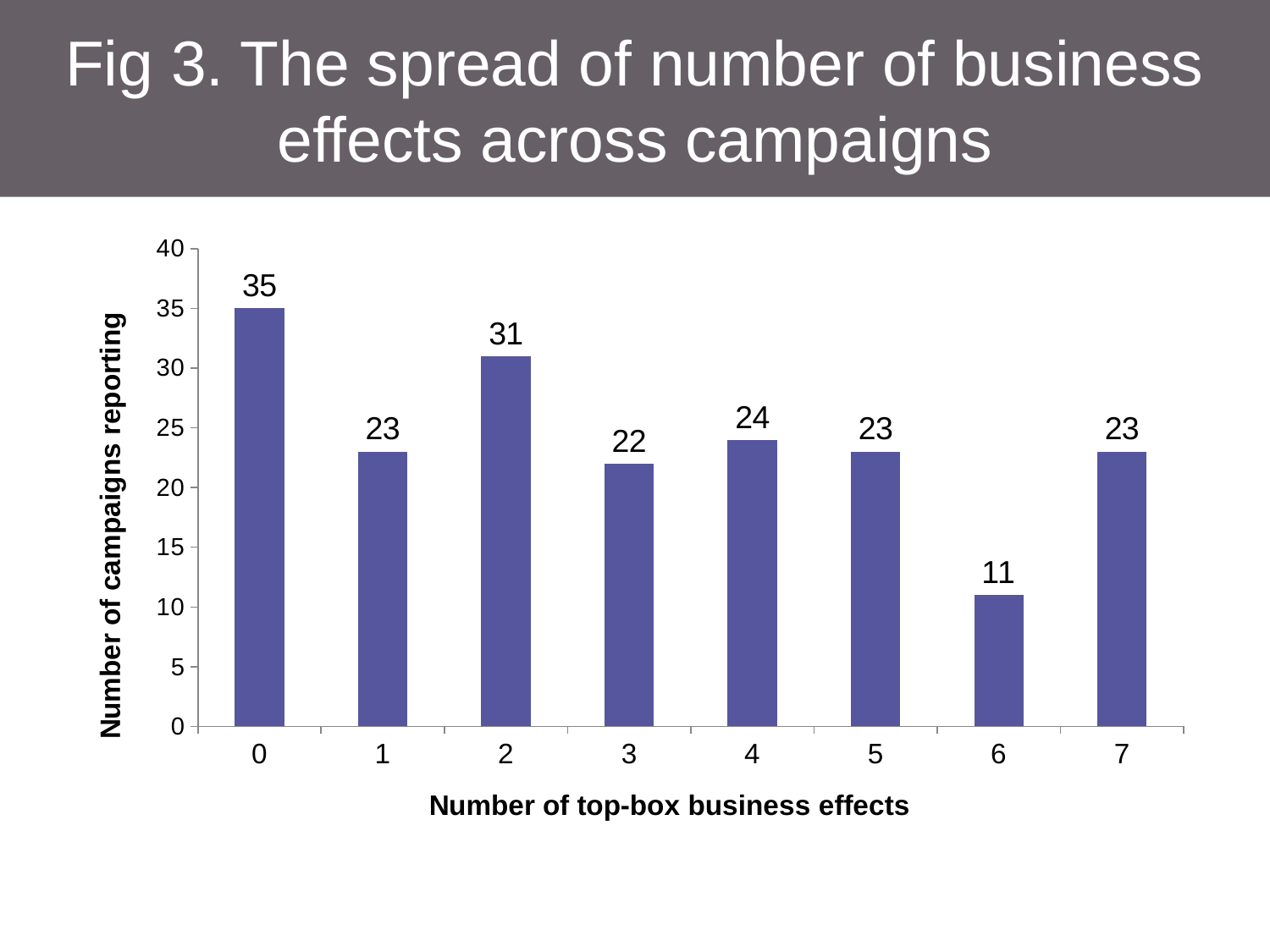

# Fig 3. The spread of number of business effects across campaigns

### Chart

| Category | number of campaigns reporting |
|---|---|
| 0.0 | 35.0 |
| 1.0 | 23.0 |
| 2.0 | 31.0 |
| 3.0 | 22.0 |
| 4.0 | 24.0 |
| 5.0 | 23.0 |
| 6.0 | 11.0 |
| 7.0 | 23.0 |